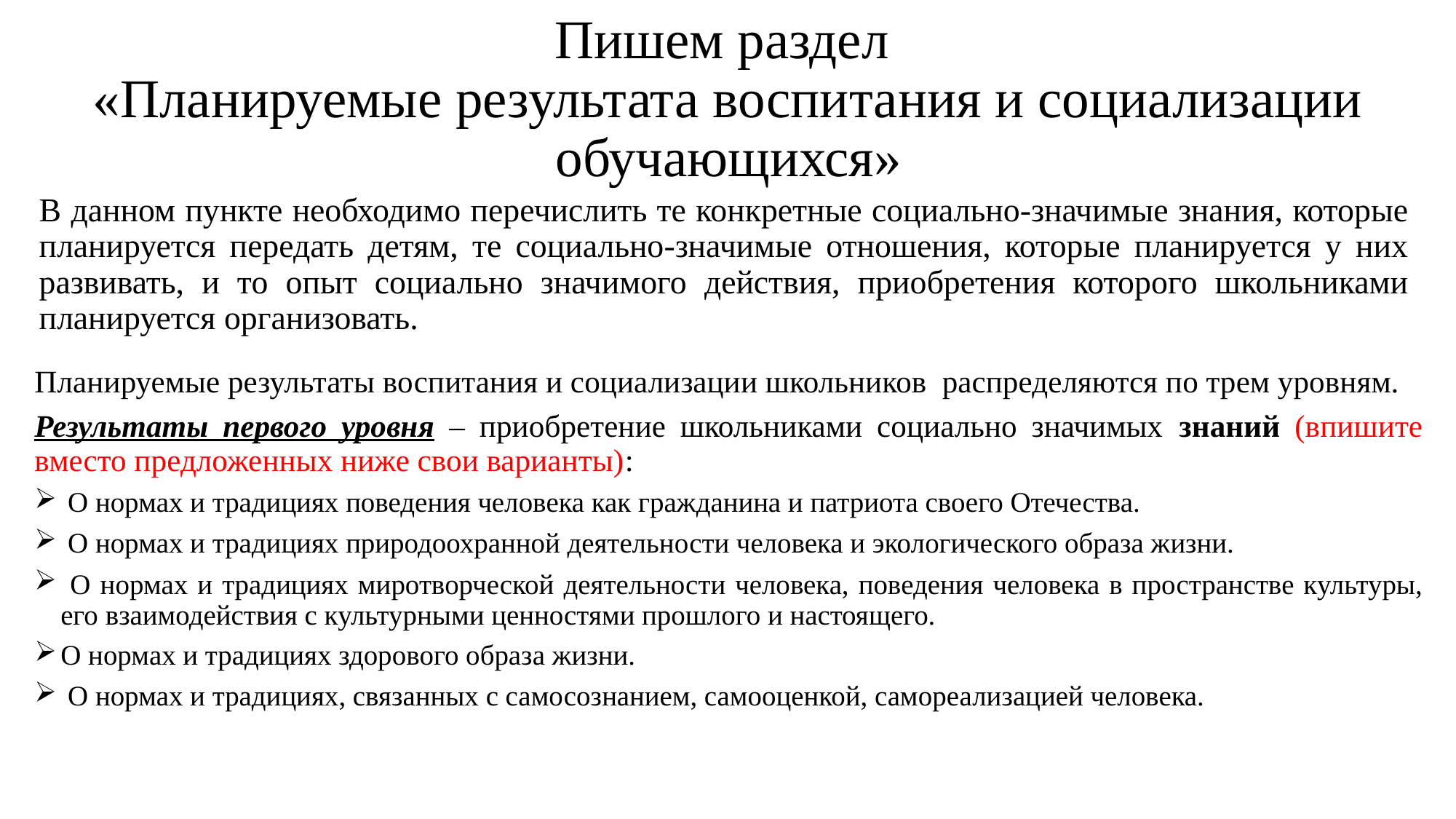

# Пишем раздел «Планируемые результата воспитания и социализации обучающихся»
В данном пункте необходимо перечислить те конкретные социально-значимые знания, которые планируется передать детям, те социально-значимые отношения, которые планируется у них развивать, и то опыт социально значимого действия, приобретения которого школьниками планируется организовать.

Планируемые результаты воспитания и социализации школьников  распределяются по трем уровням.
Результаты первого уровня – приобретение школьниками социально значимых знаний (впишите вместо предложенных ниже свои варианты):
 О нормах и традициях поведения человека как гражданина и патриота своего Отечества.
 О нормах и традициях природоохранной деятельности человека и экологического образа жизни.
 О нормах и традициях миротворческой деятельности человека, поведения человека в пространстве культуры, его взаимодействия с культурными ценностями прошлого и настоящего.
О нормах и традициях здорового образа жизни.
 О нормах и традициях, связанных с самосознанием, самооценкой, самореализацией человека.